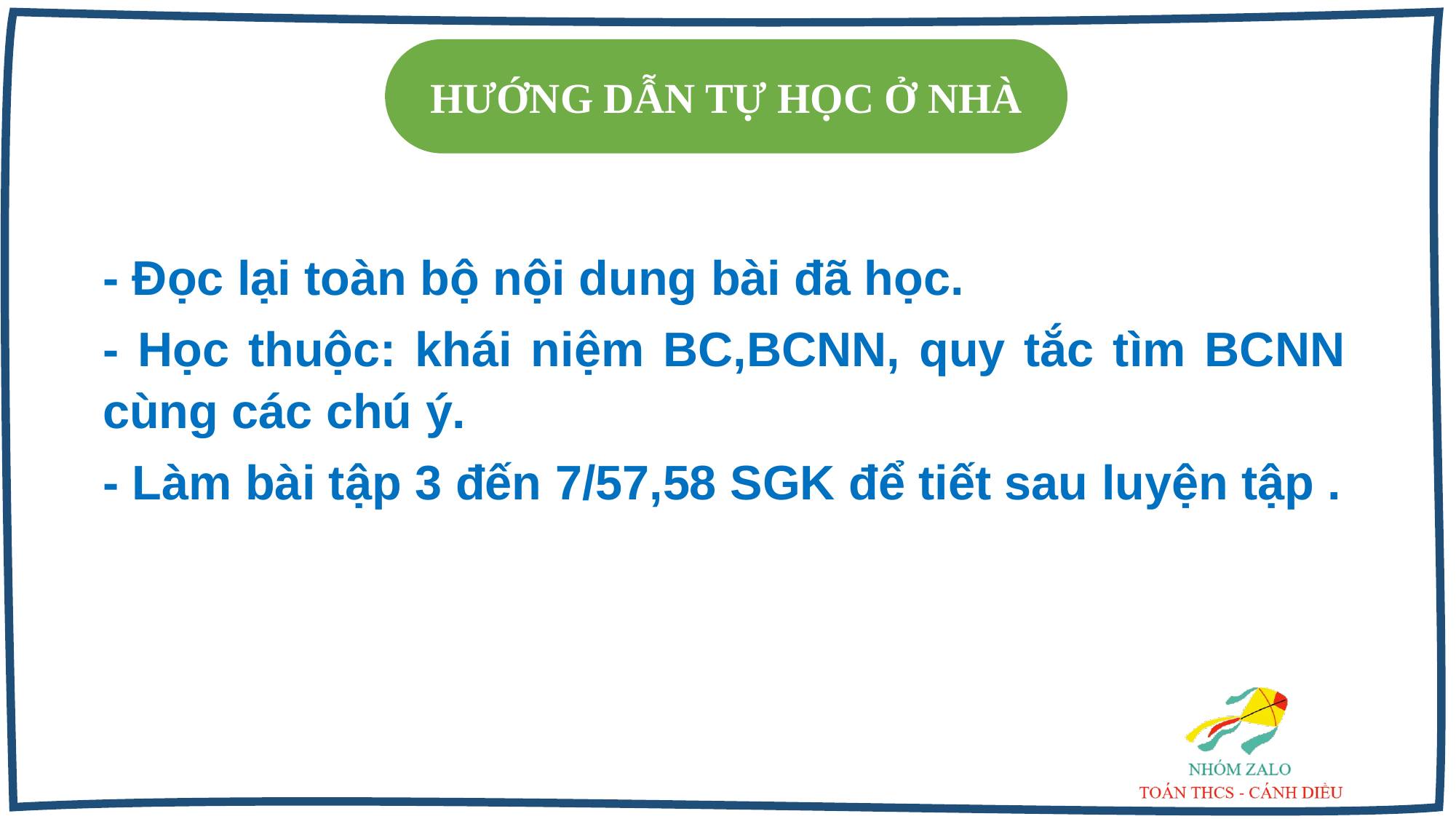

HƯỚNG DẪN TỰ HỌC Ở NHÀ
- Đọc lại toàn bộ nội dung bài đã học.
- Học thuộc: khái niệm BC,BCNN, quy tắc tìm BCNN cùng các chú ý.
- Làm bài tập 3 đến 7/57,58 SGK để tiết sau luyện tập .